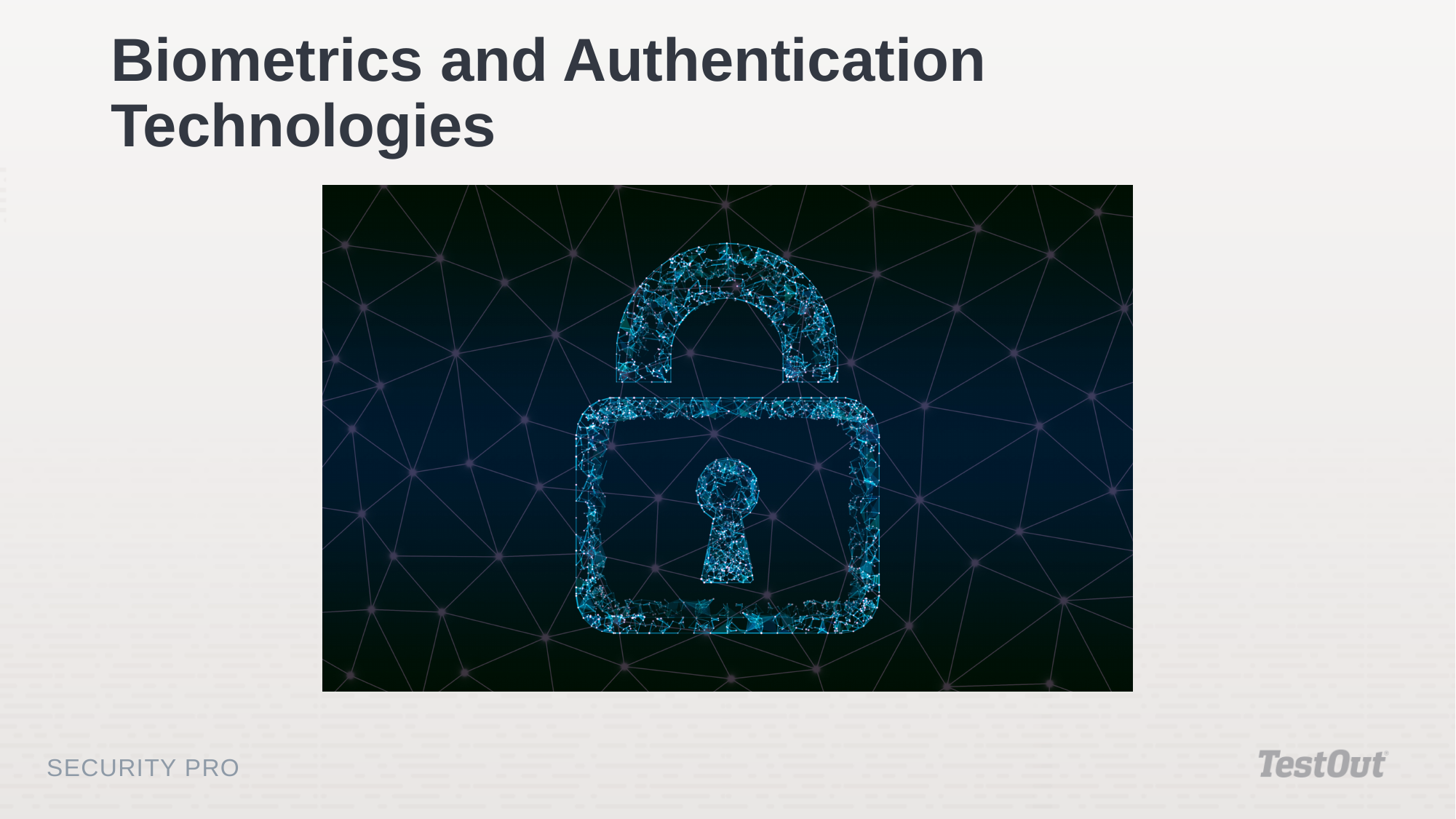

# Biometrics and Authentication Technologies
Security Pro